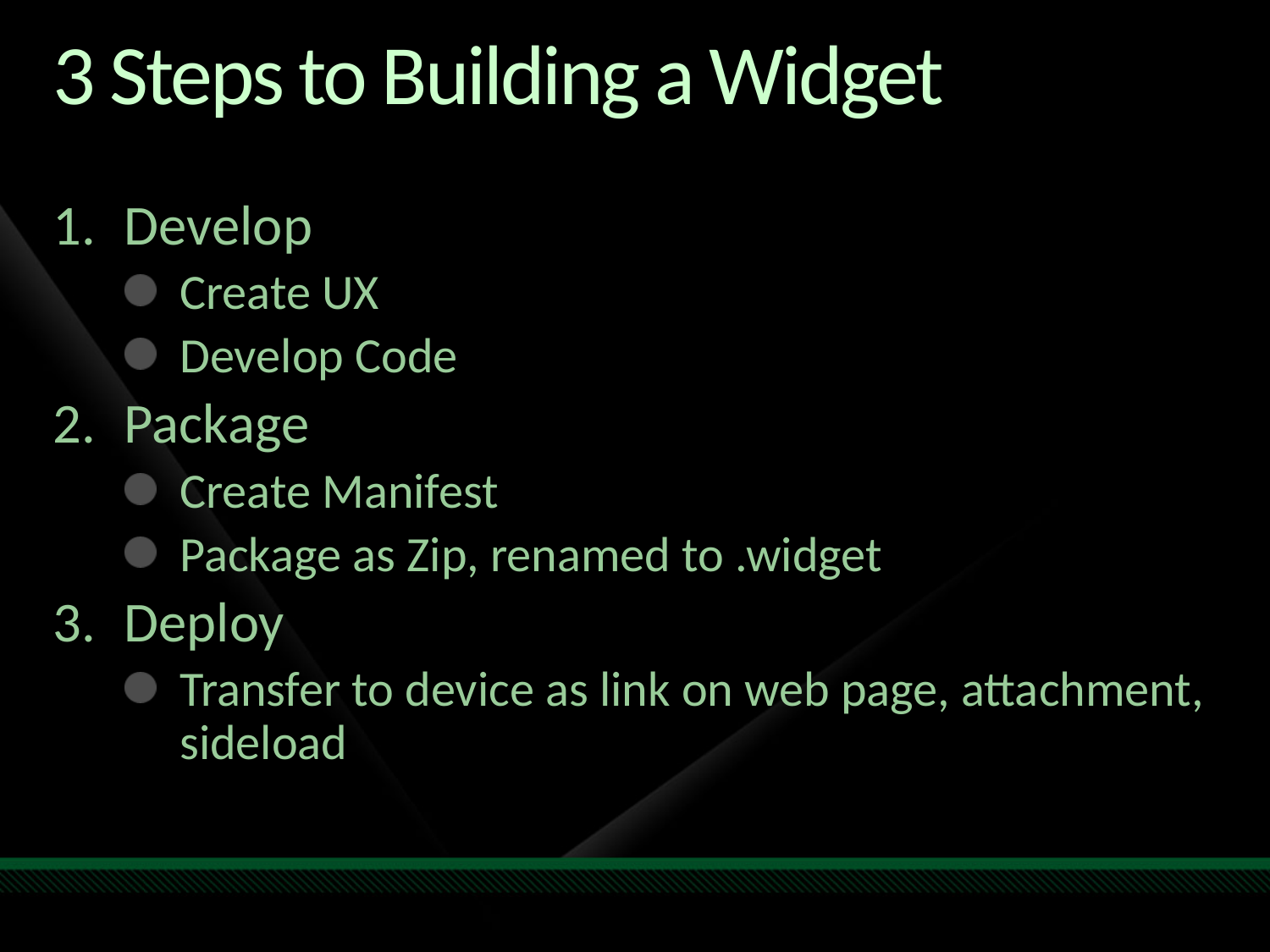

# 3 Steps to Building a Widget
Develop
Create UX
Develop Code
Package
Create Manifest
Package as Zip, renamed to .widget
Deploy
Transfer to device as link on web page, attachment, sideload